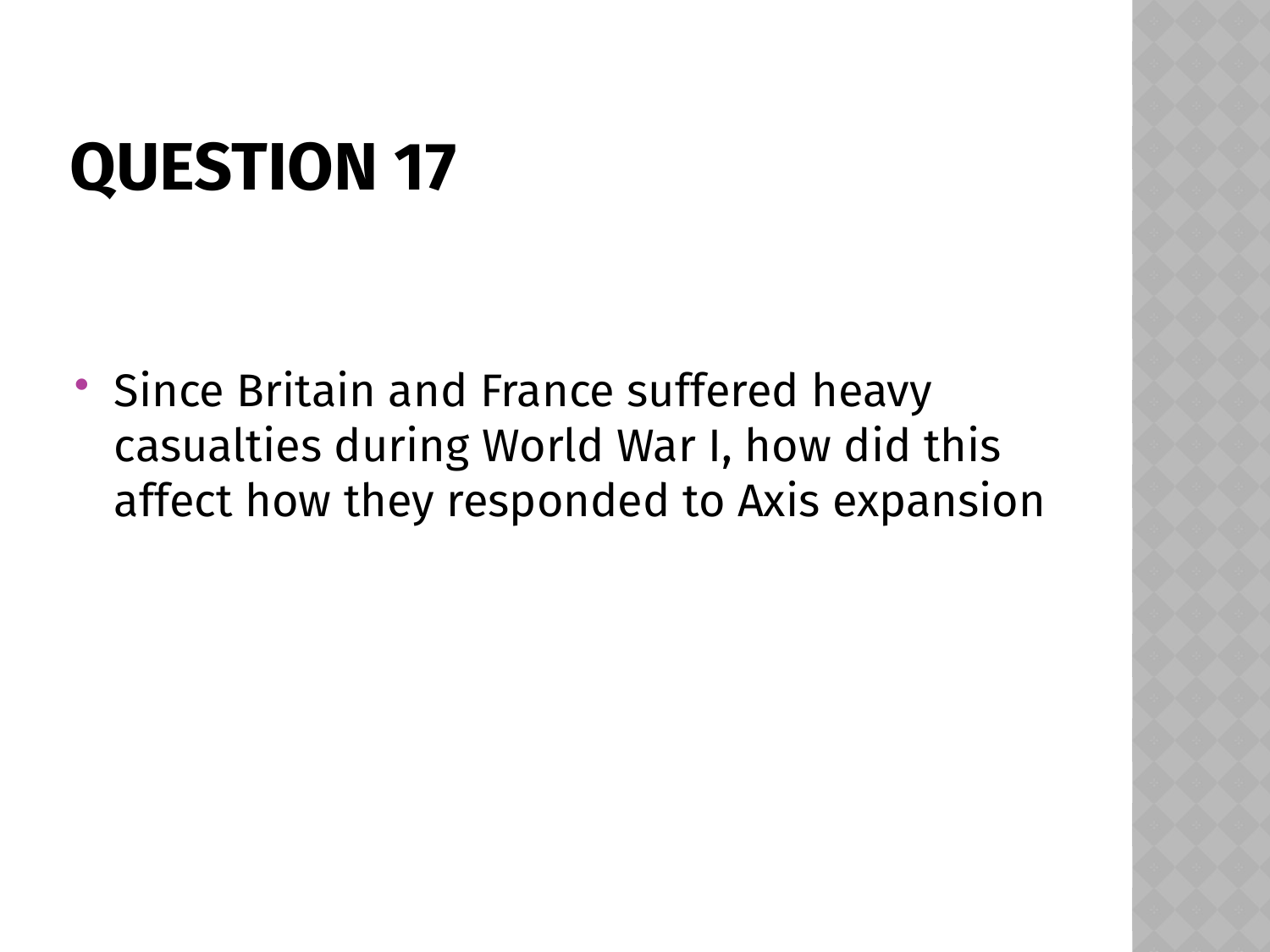

# Question 17

Since Britain and France suffered heavy casualties during World War I, how did this affect how they responded to Axis expansion